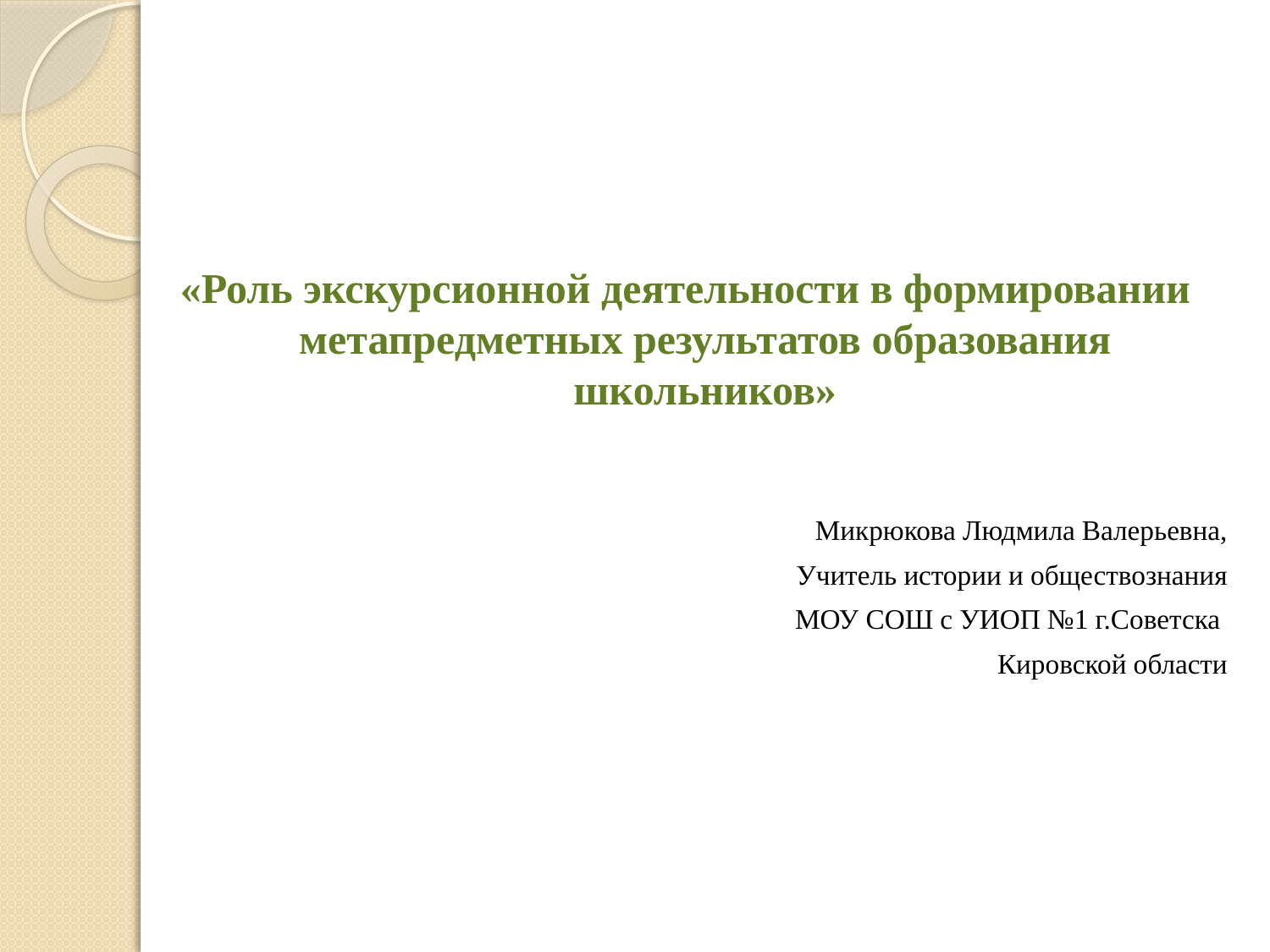

#

«Роль экскурсионной деятельности в формировании метапредметных результатов образования школьников»

Микрюкова Людмила Валерьевна,
Учитель истории и обществознания
МОУ СОШ с УИОП №1 г.Советска
Кировской области